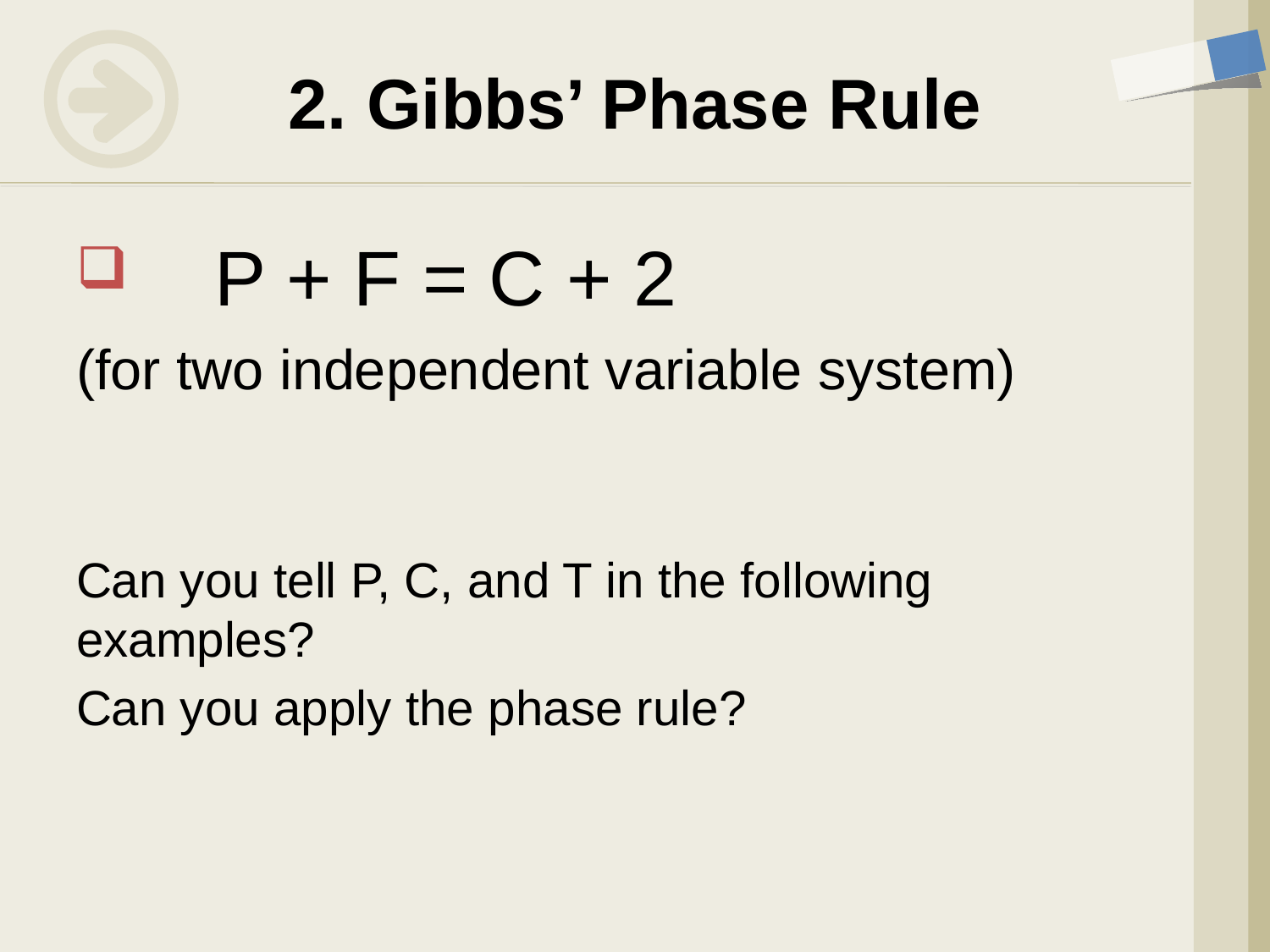

# 2. Gibbs’ Phase Rule
    P + F = C + 2
(for two independent variable system)

Can you tell P, C, and T in the following examples?
Can you apply the phase rule?